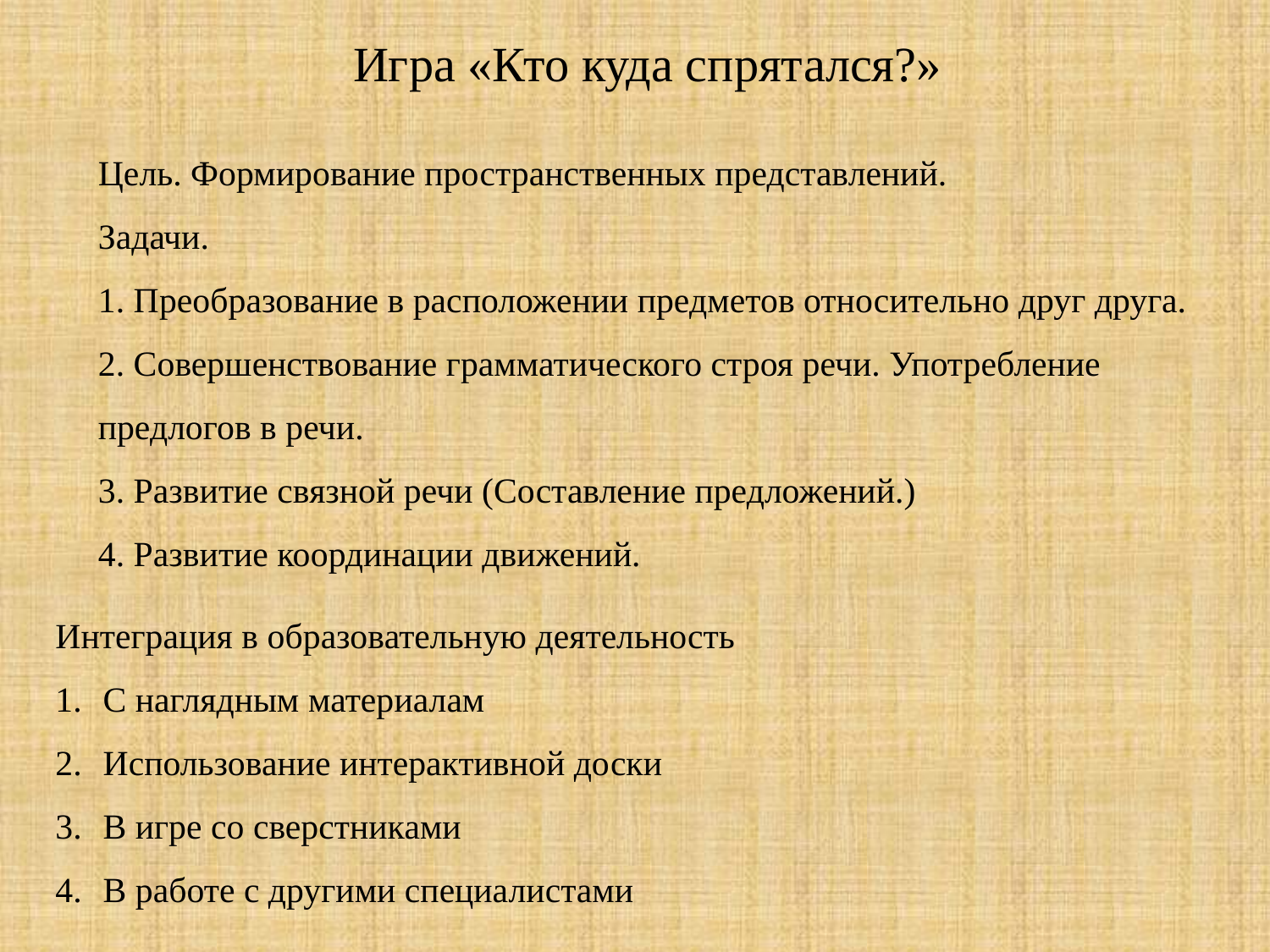

Игра «Кто куда спрятался?»

Цель. Формирование пространственных представлений.
Задачи.
1. Преобразование в расположении предметов относительно друг друга.
2. Совершенствование грамматического строя речи. Употребление предлогов в речи.
3. Развитие связной речи (Составление предложений.)
4. Развитие координации движений.
Интеграция в образовательную деятельность
С наглядным материалам
Использование интерактивной доски
В игре со сверстниками
В работе с другими специалистами